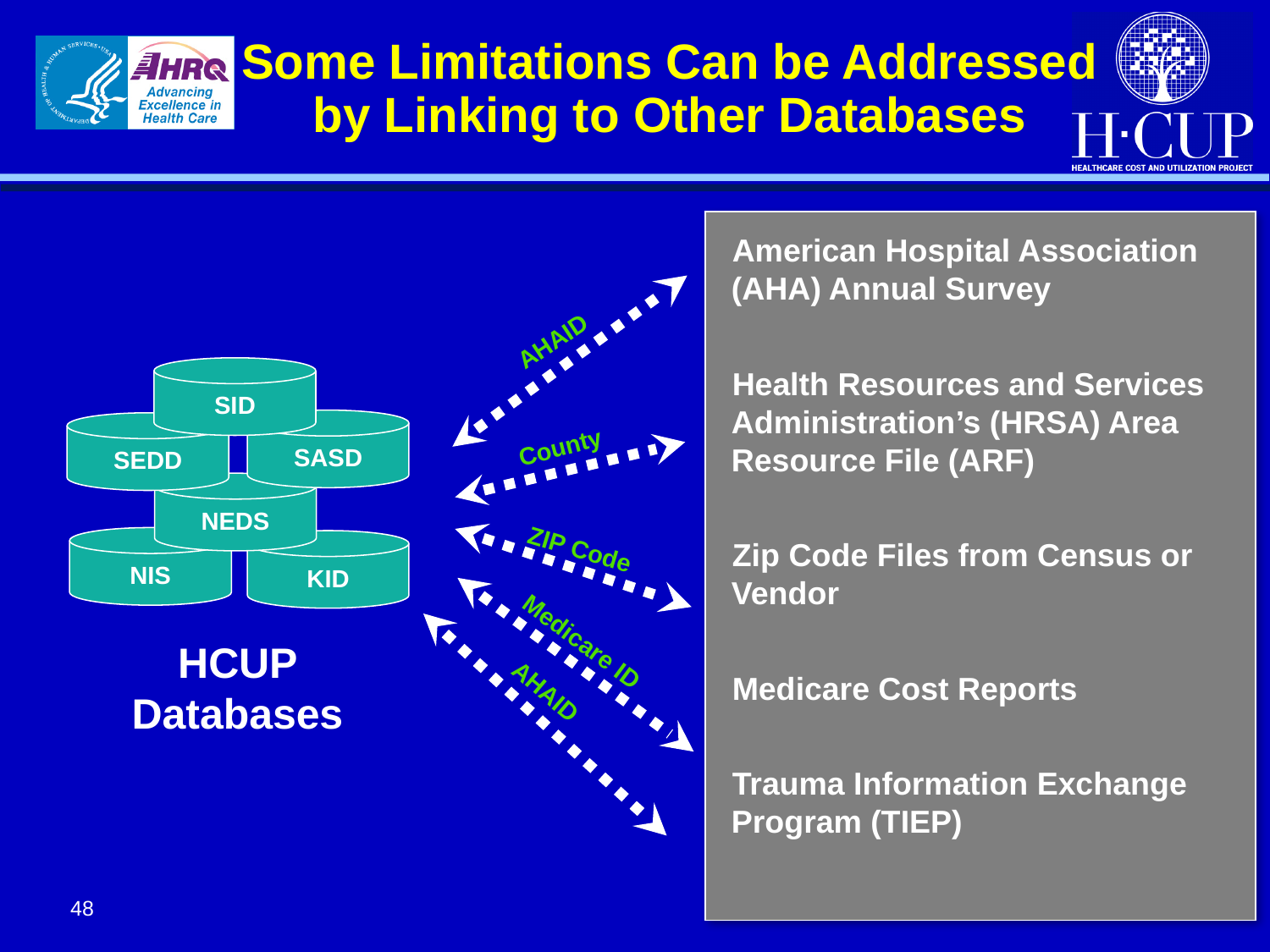

# Some Limitations Can be Addressed by Linking to Other Databases

American Hospital Association (AHA) Annual Survey

Health Resources and Services Administration’s (HRSA) Area Resource File (ARF)

Zip Code Files from Census or Vendor

Medicare Cost Reports

Trauma Information Exchange Program (TIEP)

AHAID
SID
SASD
SEDD
NEDS
NIS
KID
County

ZIP Code

Medicare ID
HCUP Databases
AHAID

48